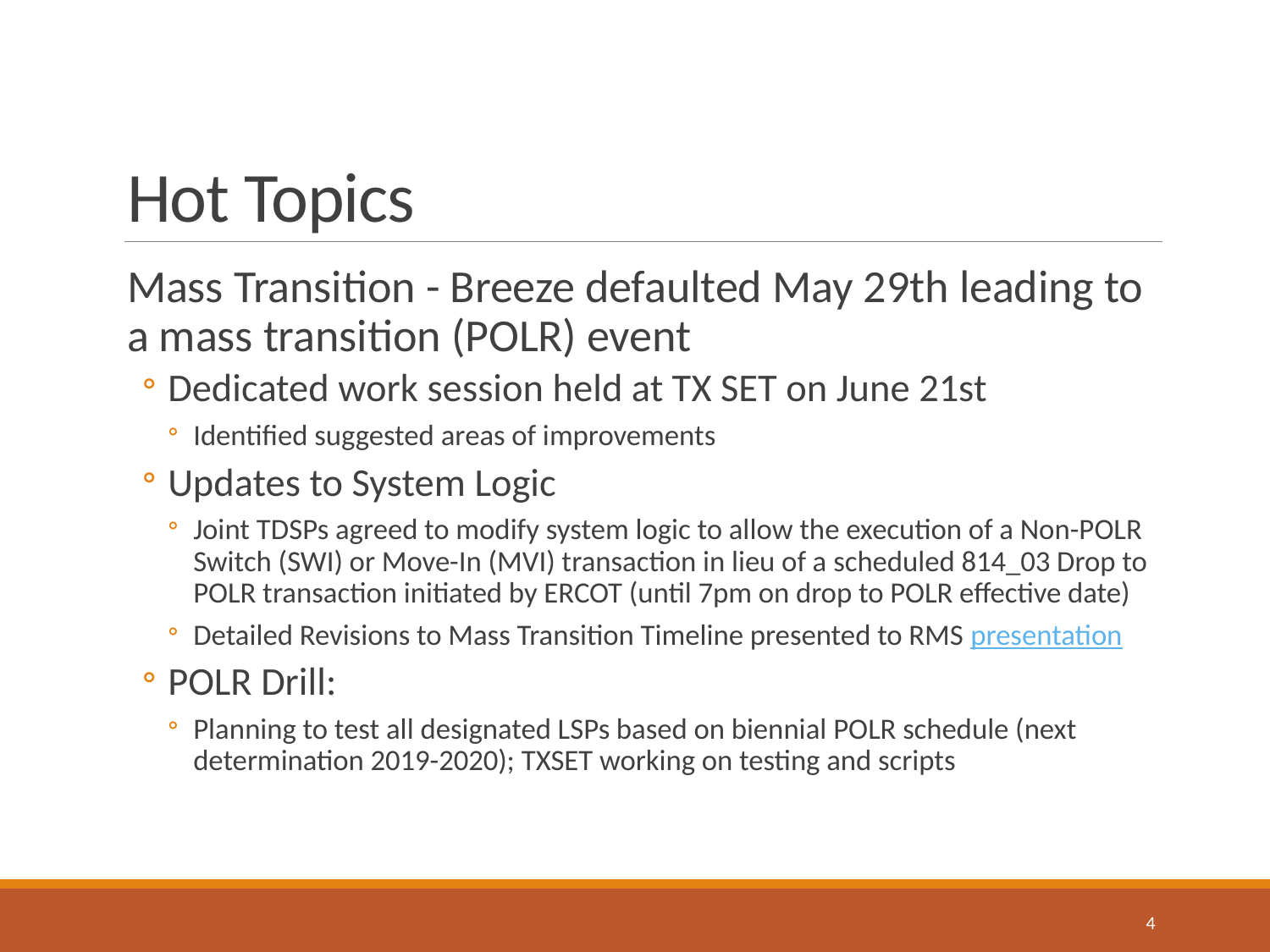

# Hot Topics
Mass Transition - Breeze defaulted May 29th leading to a mass transition (POLR) event
Dedicated work session held at TX SET on June 21st
Identified suggested areas of improvements
Updates to System Logic
Joint TDSPs agreed to modify system logic to allow the execution of a Non-POLR Switch (SWI) or Move-In (MVI) transaction in lieu of a scheduled 814_03 Drop to POLR transaction initiated by ERCOT (until 7pm on drop to POLR effective date)
Detailed Revisions to Mass Transition Timeline presented to RMS presentation
POLR Drill:
Planning to test all designated LSPs based on biennial POLR schedule (next determination 2019-2020); TXSET working on testing and scripts

4